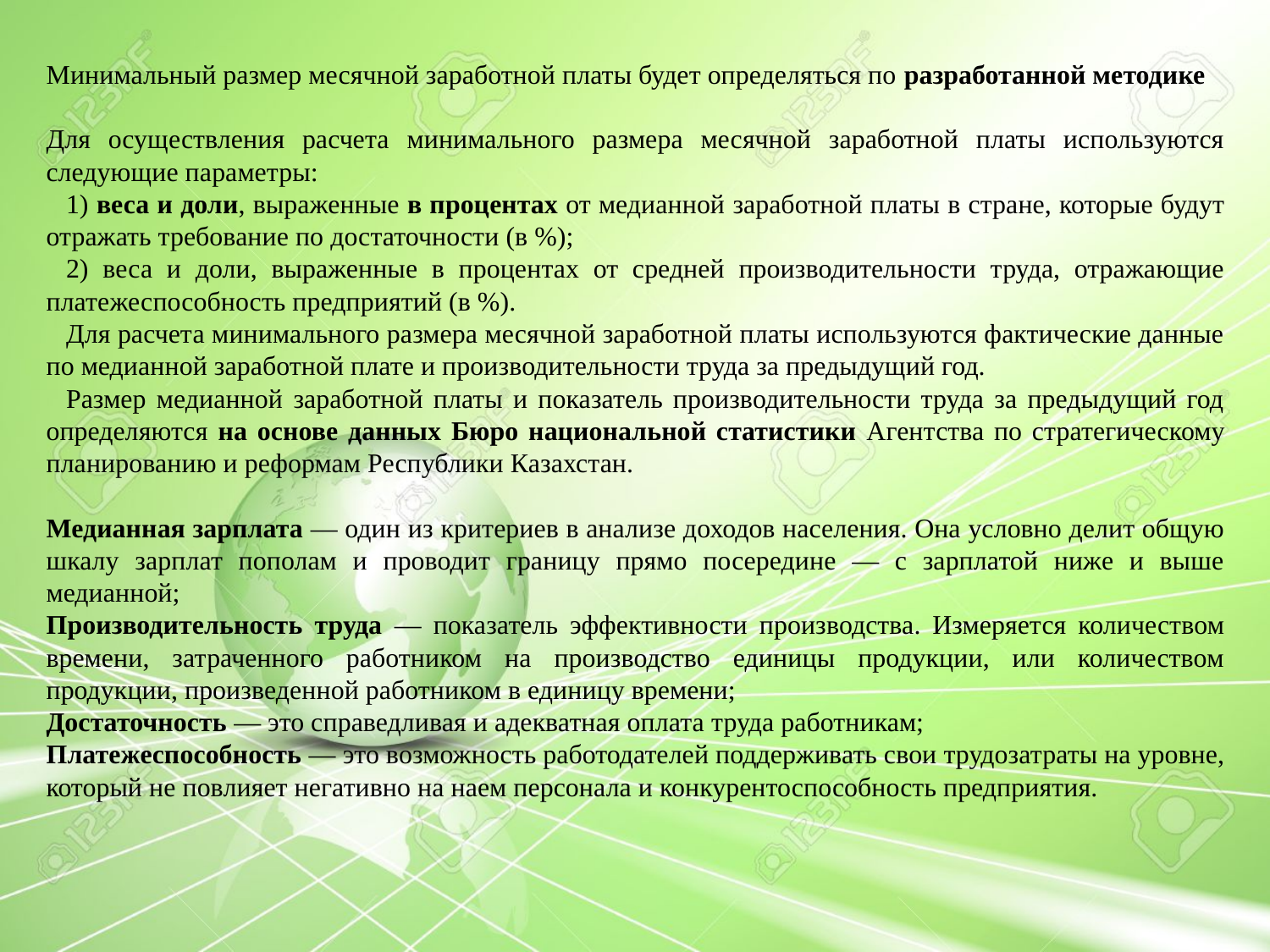

Минимальный размер месячной заработной платы будет определяться по разработанной методике
⠀
Для осуществления расчета минимального размера месячной заработной платы используются следующие параметры:
⠀1) веса и доли, выраженные в процентах от медианной заработной платы в стране, которые будут отражать требование по достаточности (в %);
⠀2) веса и доли, выраженные в процентах от средней производительности труда, отражающие платежеспособность предприятий (в %).
⠀Для расчета минимального размера месячной заработной платы используются фактические данные по медианной заработной плате и производительности труда за предыдущий год.
⠀Размер медианной заработной платы и показатель производительности труда за предыдущий год определяются на основе данных Бюро национальной статистики Агентства по стратегическому планированию и реформам Республики Казахстан.

Медианная зарплата — один из критериев в анализе доходов населения. Она условно делит общую шкалу зарплат пополам и проводит границу прямо посередине — с зарплатой ниже и выше медианной;
Производительность труда — показатель эффективности производства. Измеряется количеством времени, затраченного работником на производство единицы продукции, или количеством продукции, произведенной работником в единицу времени;
Достаточность — это справедливая и адекватная оплата труда работникам;
Платежеспособность — это возможность работодателей поддерживать свои трудозатраты на уровне, который не повлияет негативно на наем персонала и конкурентоспособность предприятия.